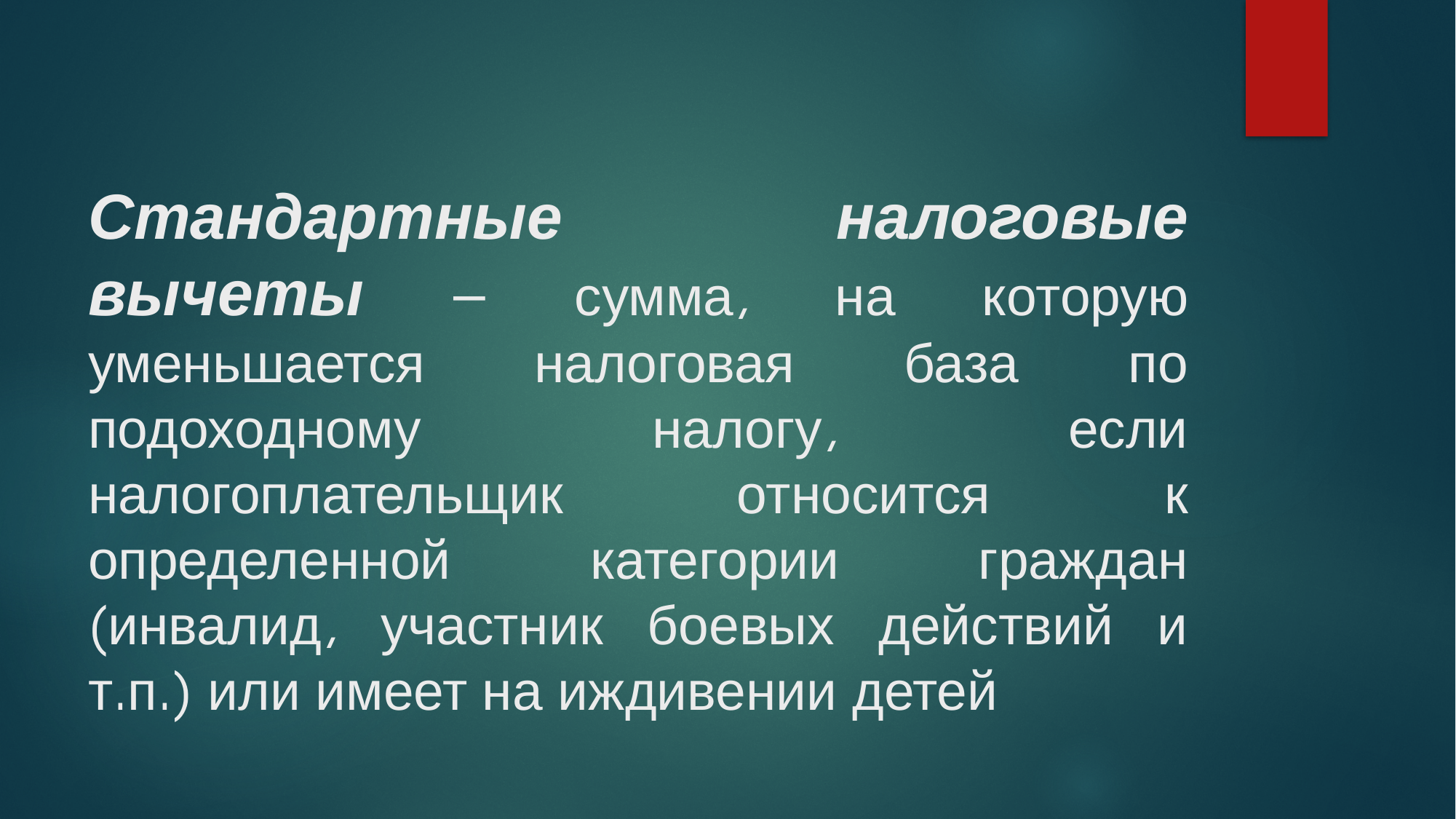

# Стандартные налоговые вычеты – сумма, на которую уменьшается налоговая база по подоходному налогу, если налогоплательщик относится к определенной категории граждан (инвалид, участник боевых действий и т.п.) или имеет на иждивении детей